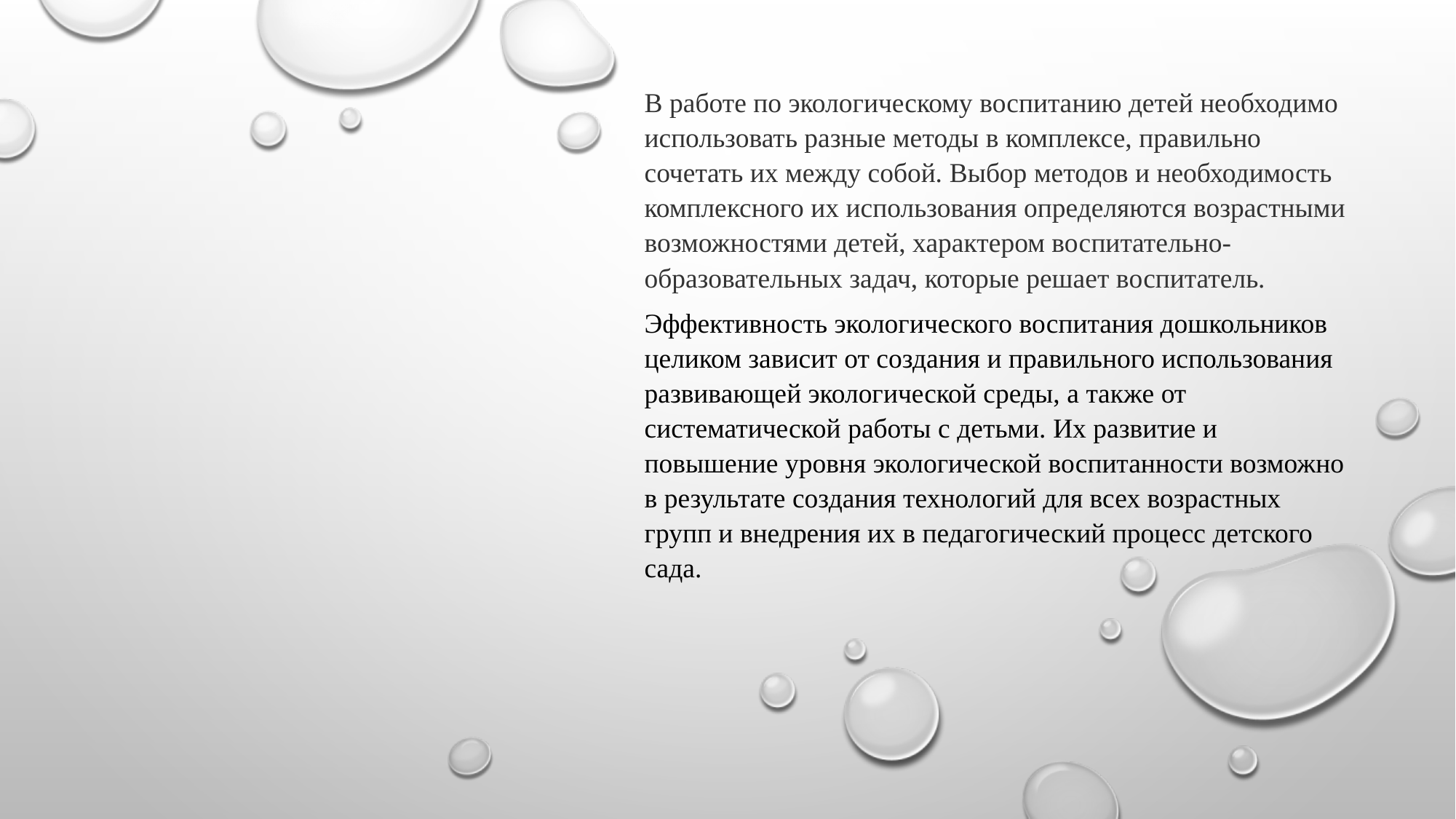

В работе по экологическому воспитанию детей необходимо использовать разные методы в комплексе, правильно сочетать их между собой. Выбор методов и необходимость комплексного их использования определяются возрастными возможностями детей, характером воспитательно-образовательных задач, которые решает воспитатель.
Эффективность экологического воспитания дошкольников целиком зависит от создания и правильного использования развивающей экологической среды, а также от систематической работы с детьми. Их развитие и повышение уровня экологической воспитанности возможно в результате создания технологий для всех возрастных групп и внедрения их в педагогический процесс детского сада.